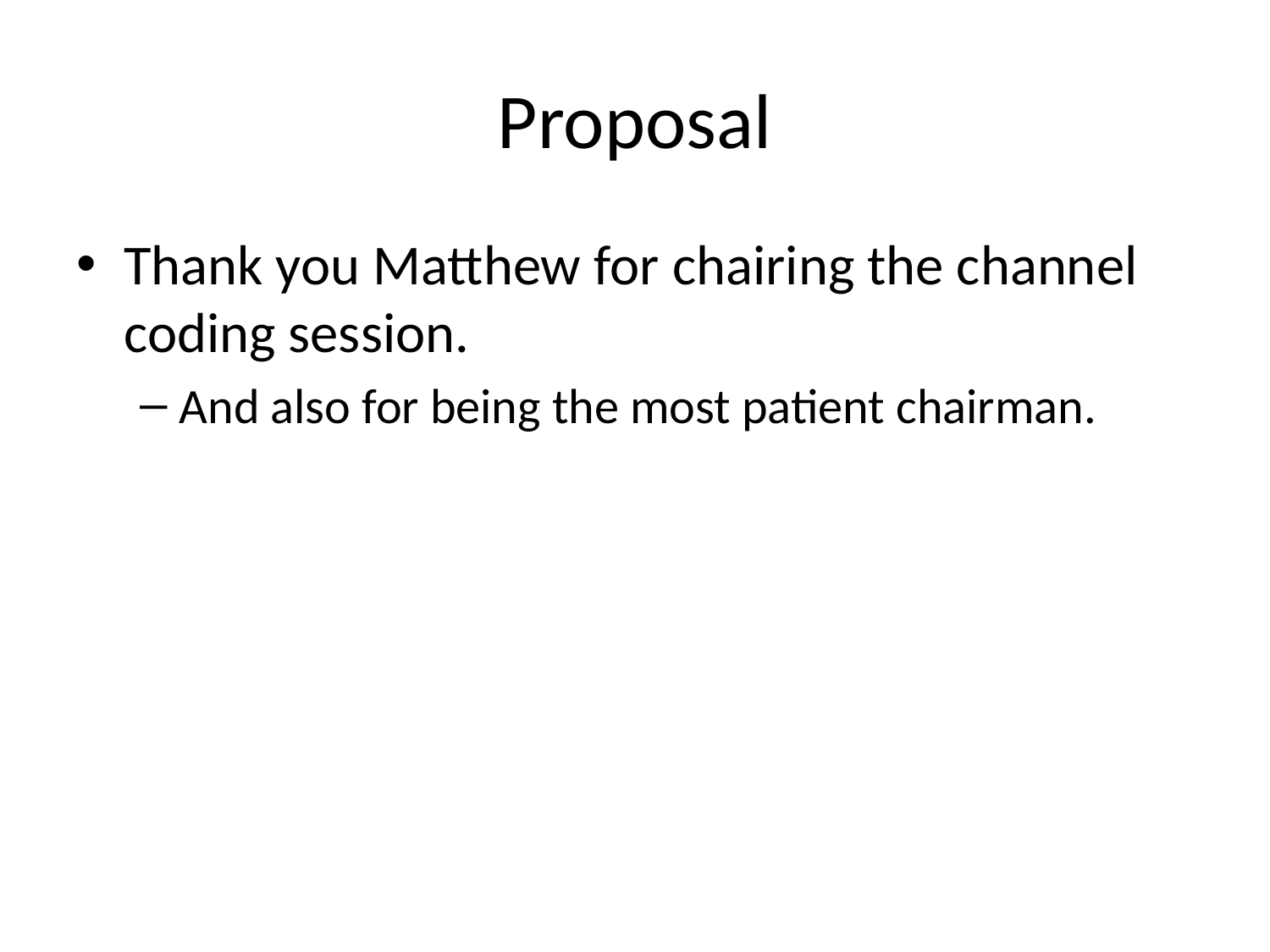

# Proposal
Thank you Matthew for chairing the channel coding session.
And also for being the most patient chairman.